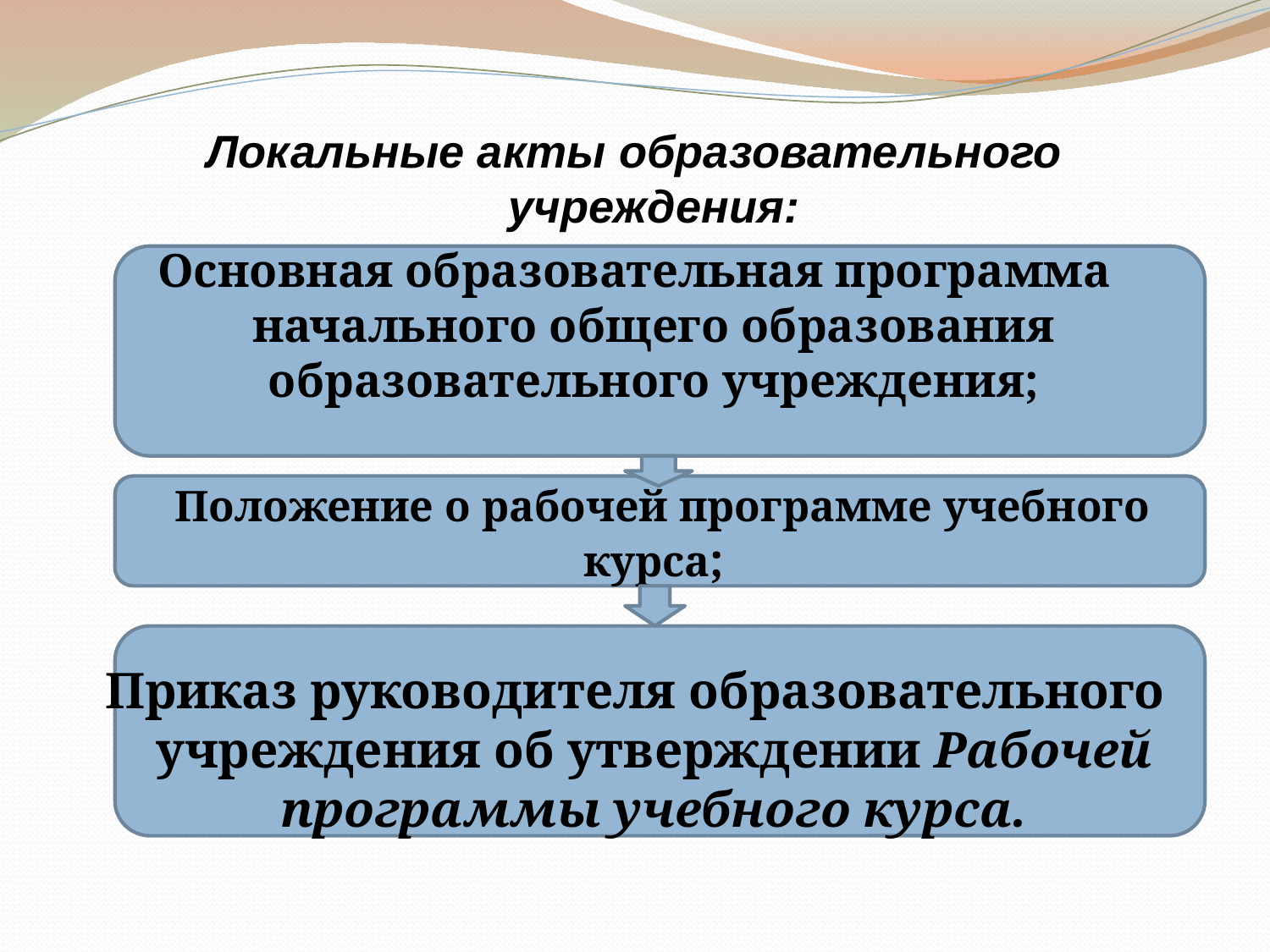

Локальные акты образовательного учреждения:
Основная образовательная программа начального общего образования образовательного учреждения;

     Положение о рабочей программе учебного курса;

Приказ руководителя образовательного учреждения об утверждении Рабочей программы учебного курса.